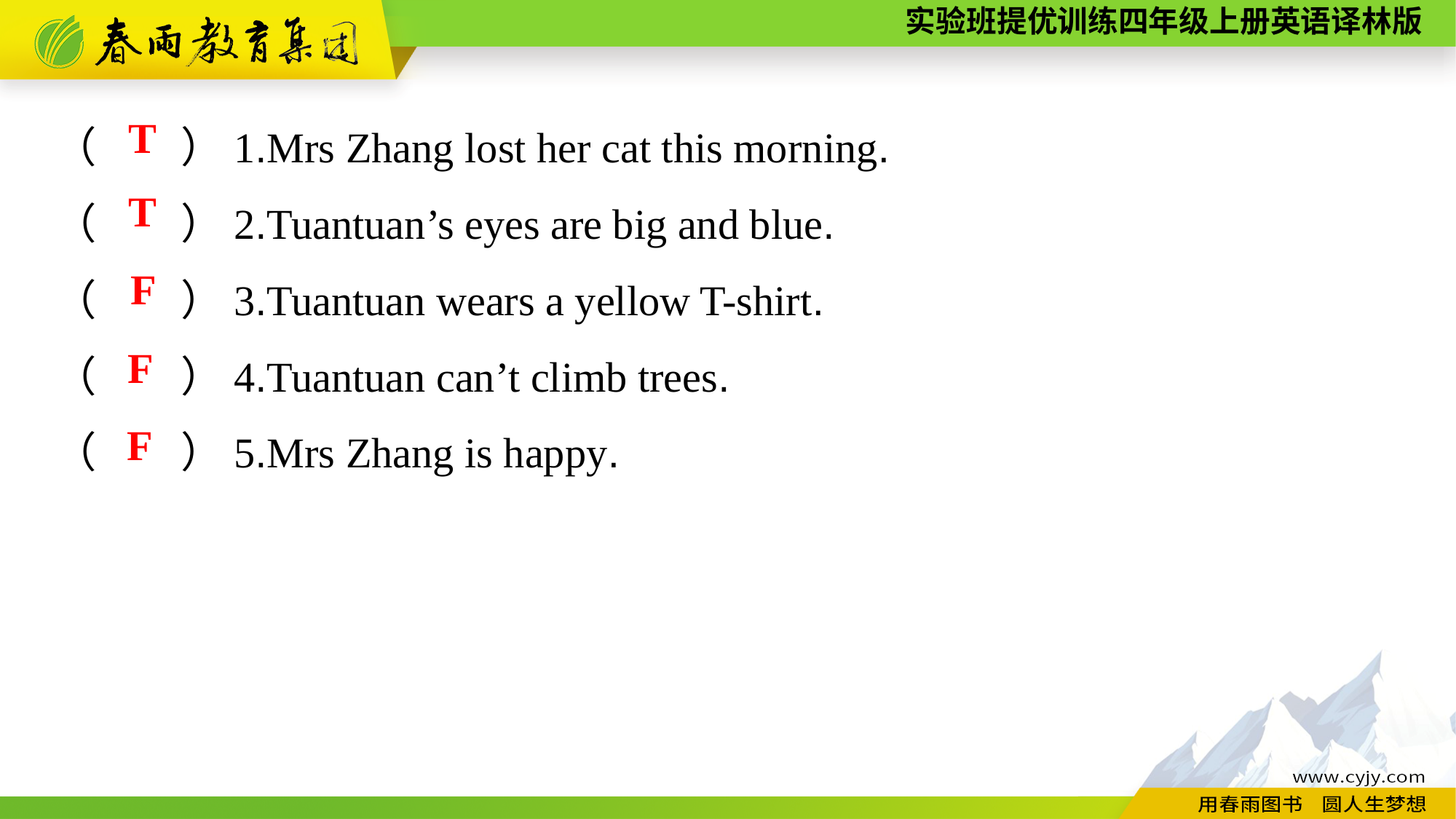

（　　）1.Mrs Zhang lost her cat this morning.
（　　）2.Tuantuan’s eyes are big and blue.
（　　）3.Tuantuan wears a yellow T-shirt.
（　　）4.Tuantuan can’t climb trees.
（　　）5.Mrs Zhang is happy.
T
T
F
F
F